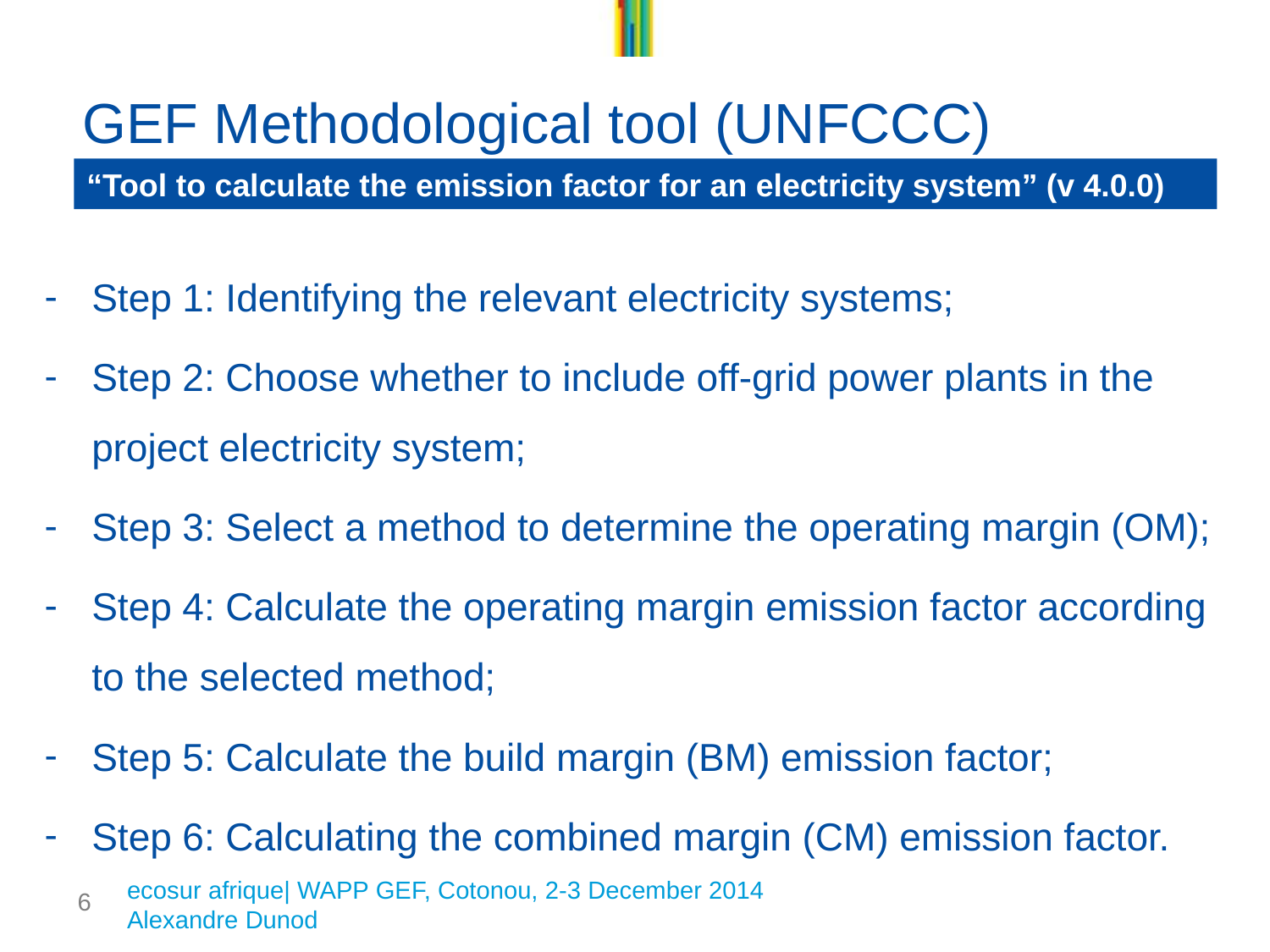

# GEF Methodological tool (UNFCCC)
“Tool to calculate the emission factor for an electricity system” (v 4.0.0)
Step 1: Identifying the relevant electricity systems;
Step 2: Choose whether to include off-grid power plants in the project electricity system;
Step 3: Select a method to determine the operating margin (OM);
Step 4: Calculate the operating margin emission factor according to the selected method;
Step 5: Calculate the build margin (BM) emission factor;
Step 6: Calculating the combined margin (CM) emission factor.
ecosur afrique| WAPP GEF, Cotonou, 2-3 December 2014			Alexandre Dunod